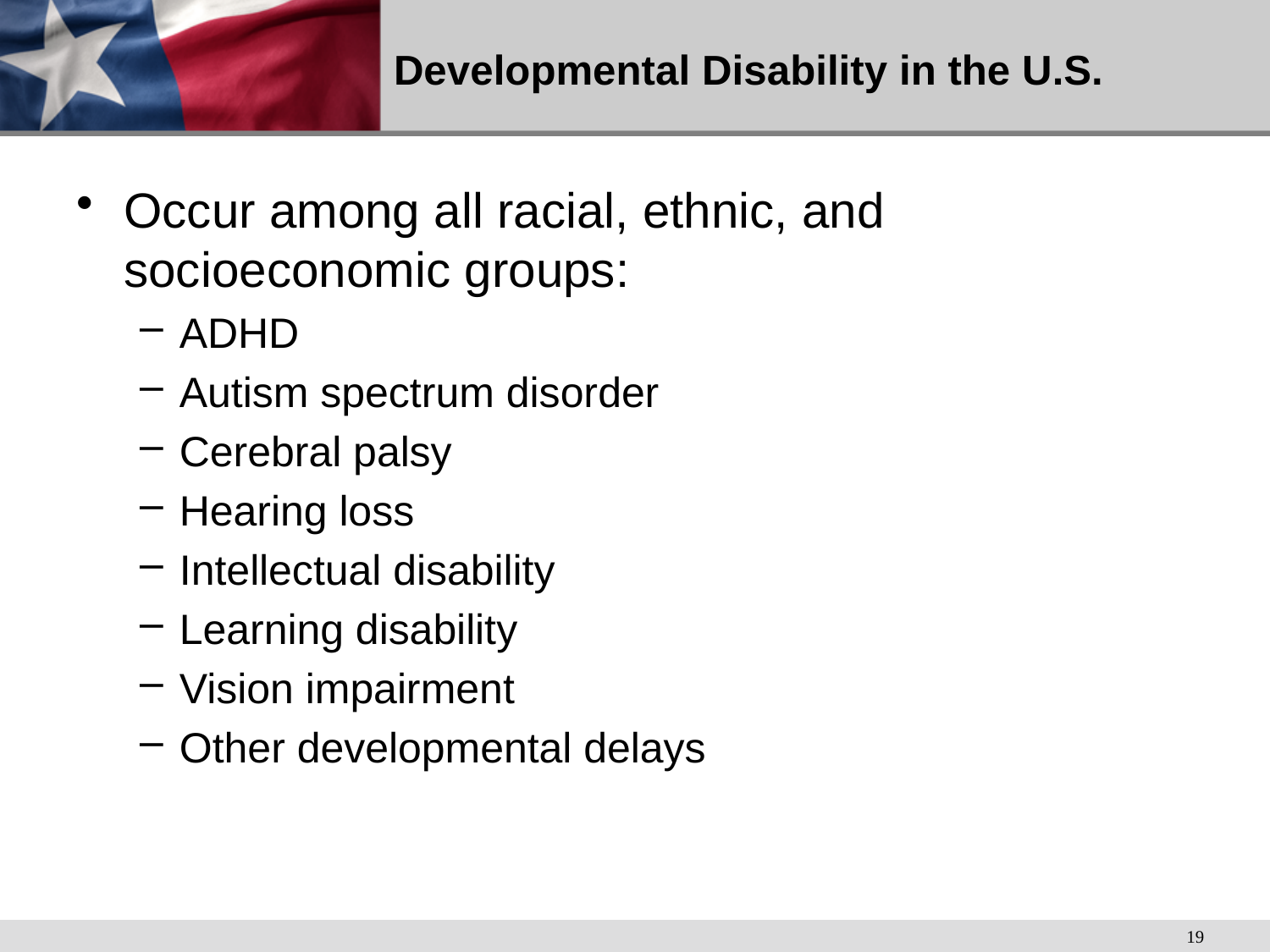

# Developmental Disability in the U.S.
Occur among all racial, ethnic, and socioeconomic groups:
ADHD
Autism spectrum disorder
Cerebral palsy
Hearing loss
Intellectual disability
Learning disability
Vision impairment
Other developmental delays
19